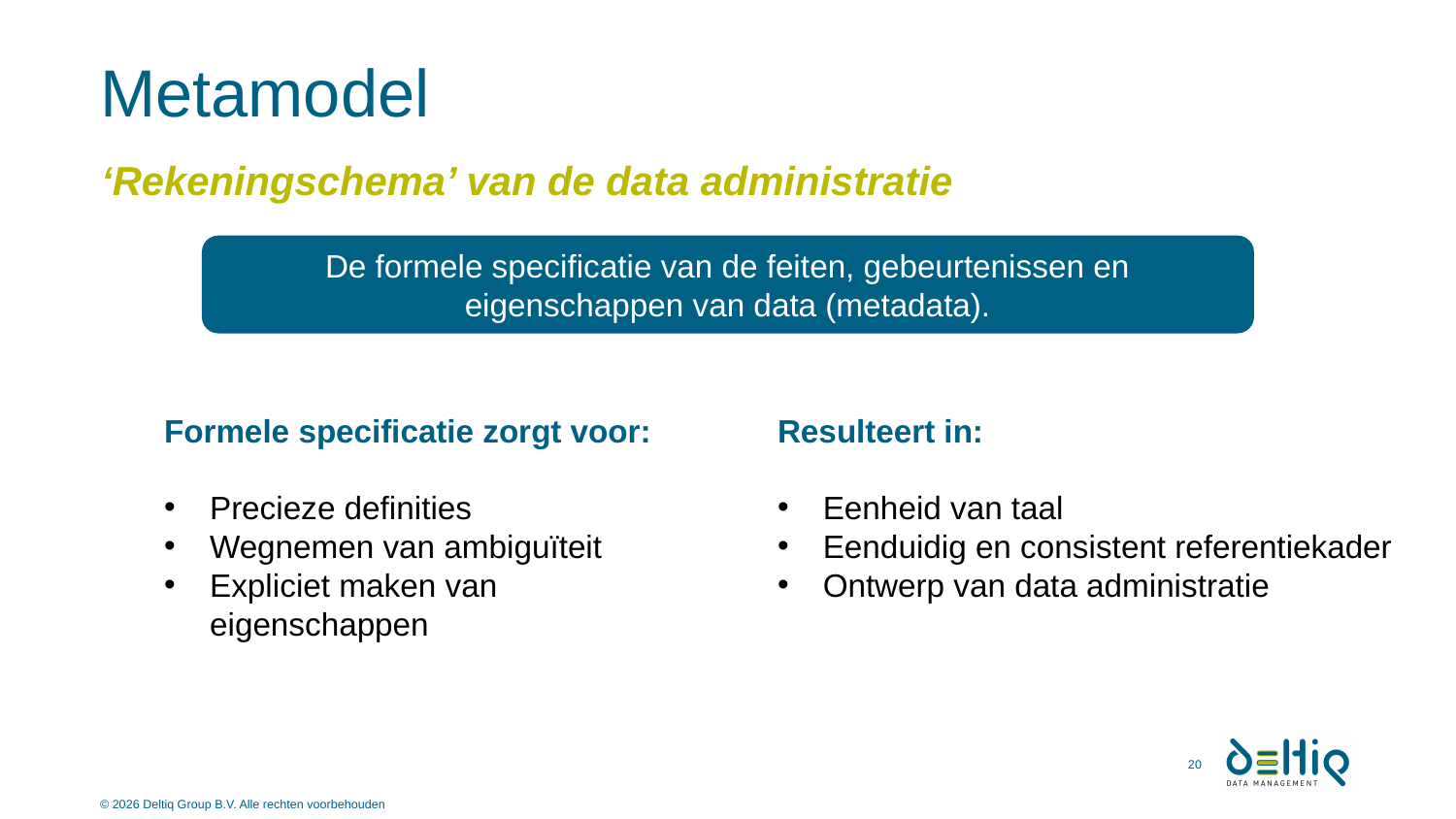

# Metamodel
‘Rekeningschema’ van de data administratie
De formele specificatie van de feiten, gebeurtenissen en eigenschappen van data (metadata).
Formele specificatie zorgt voor:

Precieze definities
Wegnemen van ambiguïteit
Expliciet maken van eigenschappen
Resulteert in:

Eenheid van taal
Eenduidig en consistent referentiekader
Ontwerp van data administratie
20
© 2026 Deltiq Group B.V. Alle rechten voorbehouden